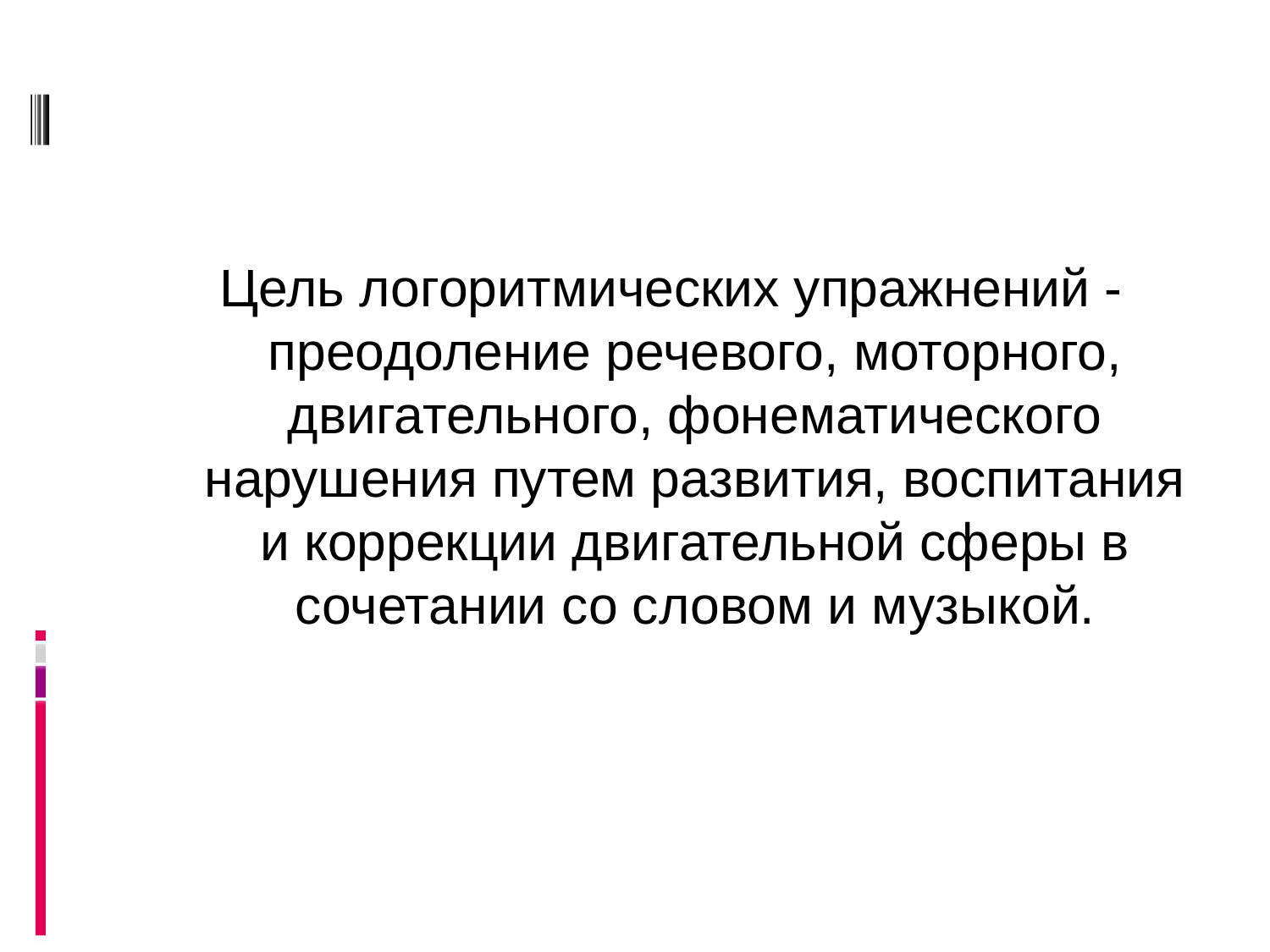

#
Цель логоритмических упражнений - преодоление речевого, моторного, двигательного, фонематического нарушения путем развития, воспитания и коррекции двигательной сферы в сочетании со словом и музыкой.